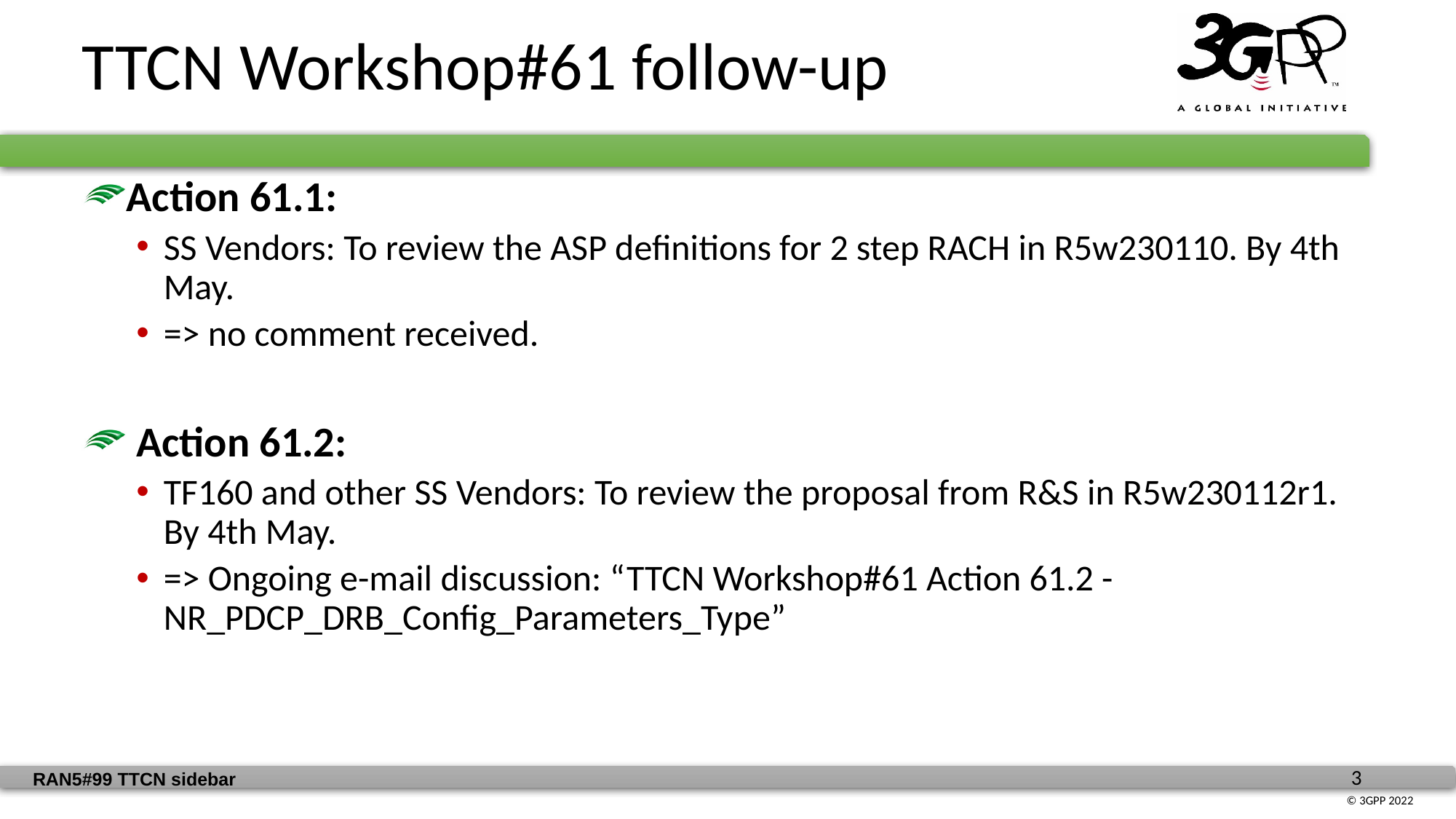

TTCN Workshop#61 follow-up
Action 61.1:
SS Vendors: To review the ASP definitions for 2 step RACH in R5w230110. By 4th May.
=> no comment received.

 Action 61.2:
TF160 and other SS Vendors: To review the proposal from R&S in R5w230112r1. By 4th May.
=> Ongoing e-mail discussion: “TTCN Workshop#61 Action 61.2 - NR_PDCP_DRB_Config_Parameters_Type”